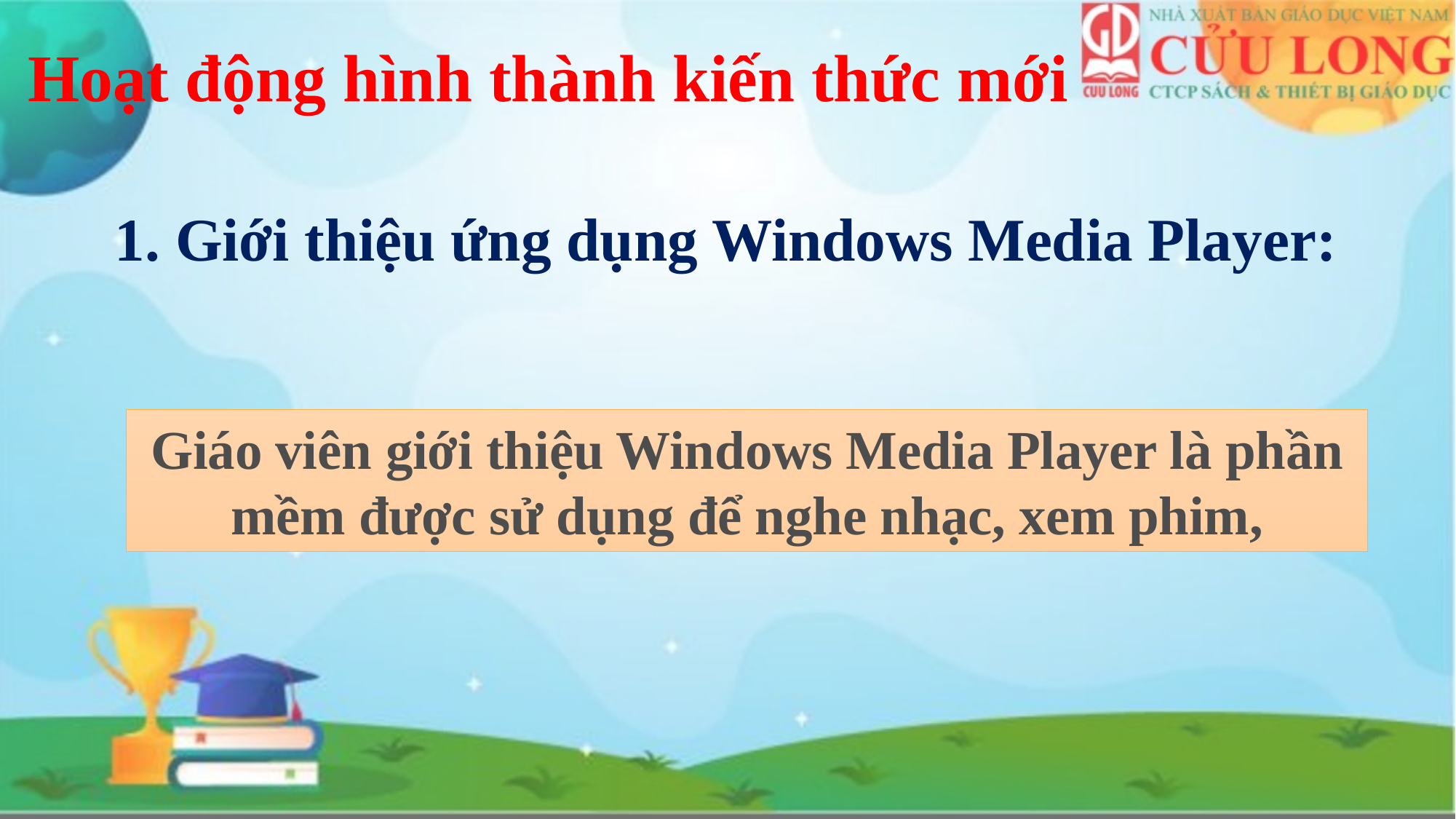

# Hoạt động hình thành kiến thức mới
1. Giới thiệu ứng dụng Windows Media Player:
Giáo viên giới thiệu Windows Media Player là phần mềm được sử dụng để nghe nhạc, xem phim,